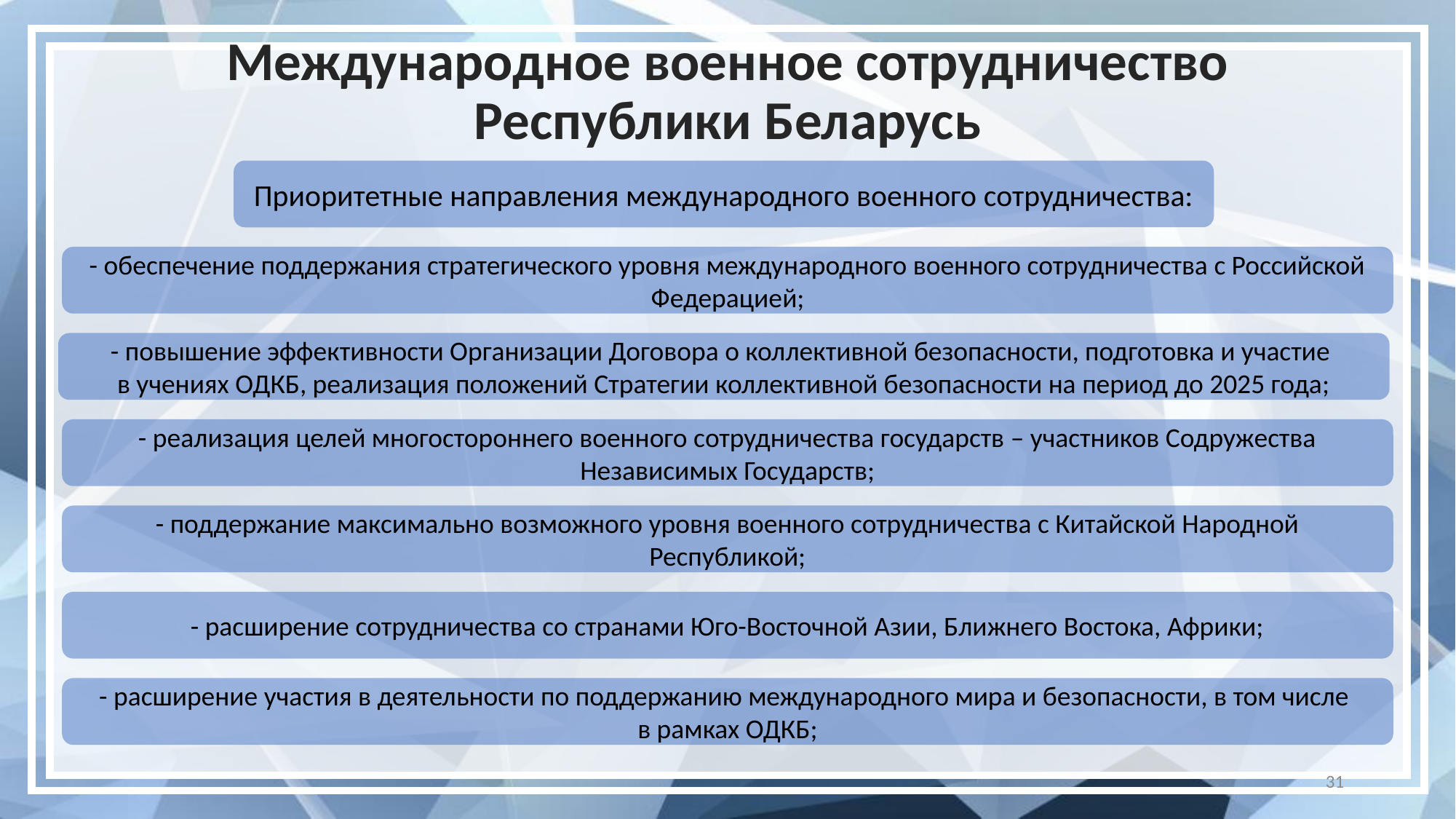

# Международное военное сотрудничество Республики Беларусь
Приоритетные направления международного военного сотрудничества:
- обеспечение поддержания стратегического уровня международного военного сотрудничества с Российской Федерацией;
- повышение эффективности Организации Договора о коллективной безопасности, подготовка и участие
в учениях ОДКБ, реализация положений Стратегии коллективной безопасности на период до 2025 года;
- реализация целей многостороннего военного сотрудничества государств – участников Содружества Независимых Государств;
- поддержание максимально возможного уровня военного сотрудничества с Китайской Народной Республикой;
- расширение сотрудничества со странами Юго-Восточной Азии, Ближнего Востока, Африки;
- расширение участия в деятельности по поддержанию международного мира и безопасности, в том числе
в рамках ОДКБ;
31